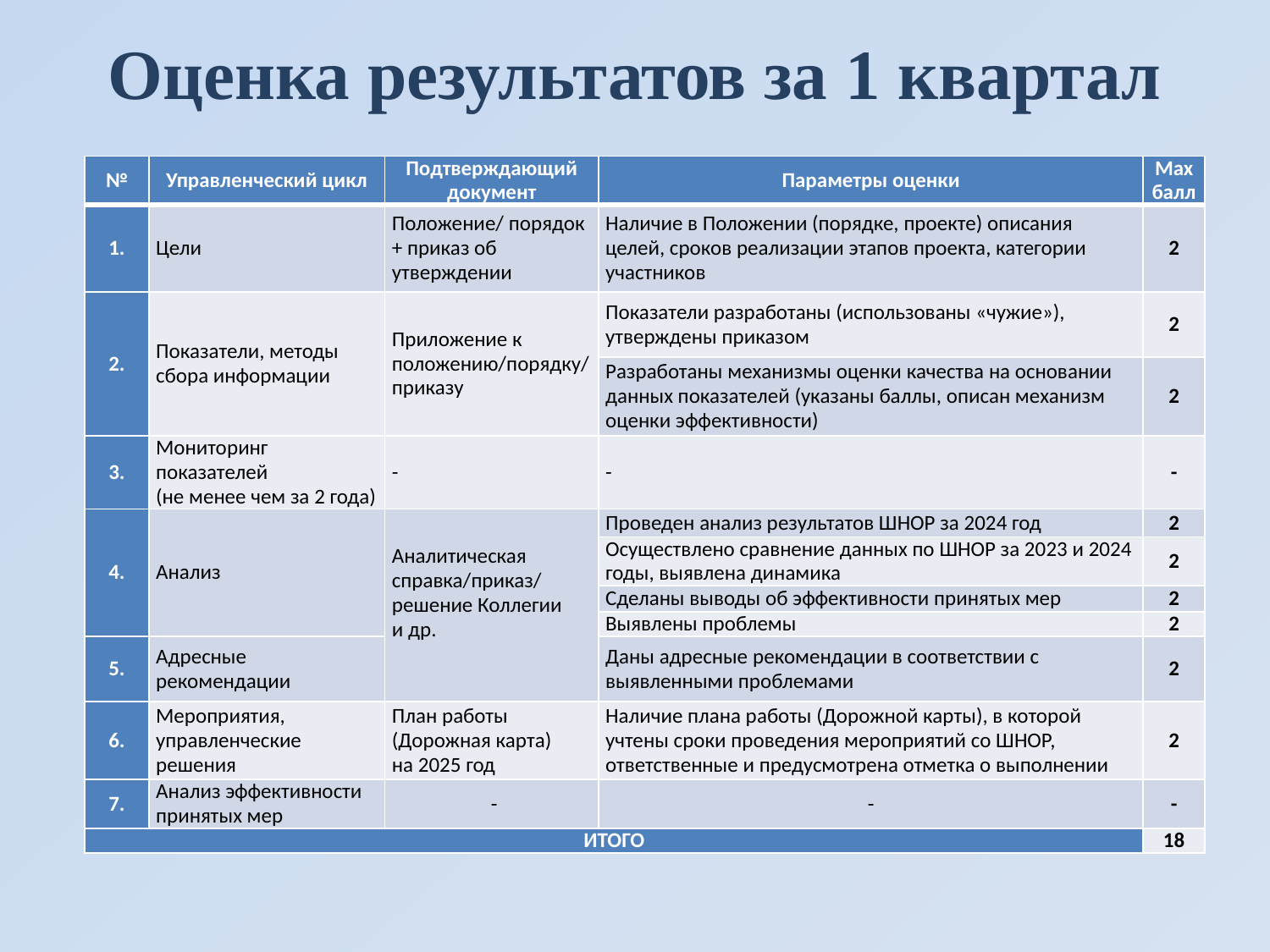

# Оценка результатов за 1 квартал
| № | Управленческий цикл | Подтверждающий документ | Параметры оценки | Max балл |
| --- | --- | --- | --- | --- |
| 1. | Цели | Положение/ порядок + приказ об утверждении | Наличие в Положении (порядке, проекте) описания целей, сроков реализации этапов проекта, категории участников | 2 |
| 2. | Показатели, методы сбора информации | Приложение к положению/порядку/ приказу | Показатели разработаны (использованы «чужие»), утверждены приказом | 2 |
|  |  |  | Разработаны механизмы оценки качества на основании данных показателей (указаны баллы, описан механизм оценки эффективности) | 2 |
| 3. | Мониторинг показателей (не менее чем за 2 года) | - | - | - |
| 4. | Анализ | Аналитическая справка/приказ/ решение Коллегии и др. | Проведен анализ результатов ШНОР за 2024 год | 2 |
|  |  |  | Осуществлено сравнение данных по ШНОР за 2023 и 2024 годы, выявлена динамика | 2 |
|  |  |  | Сделаны выводы об эффективности принятых мер | 2 |
|  |  |  | Выявлены проблемы | 2 |
| 5. | Адресные рекомендации |  | Даны адресные рекомендации в соответствии с выявленными проблемами | 2 |
| 6. | Мероприятия, управленческие решения | План работы (Дорожная карта) на 2025 год | Наличие плана работы (Дорожной карты), в которой учтены сроки проведения мероприятий со ШНОР, ответственные и предусмотрена отметка о выполнении | 2 |
| 7. | Анализ эффективности принятых мер | - | - | - |
| ИТОГО |  |  |  | 18 |